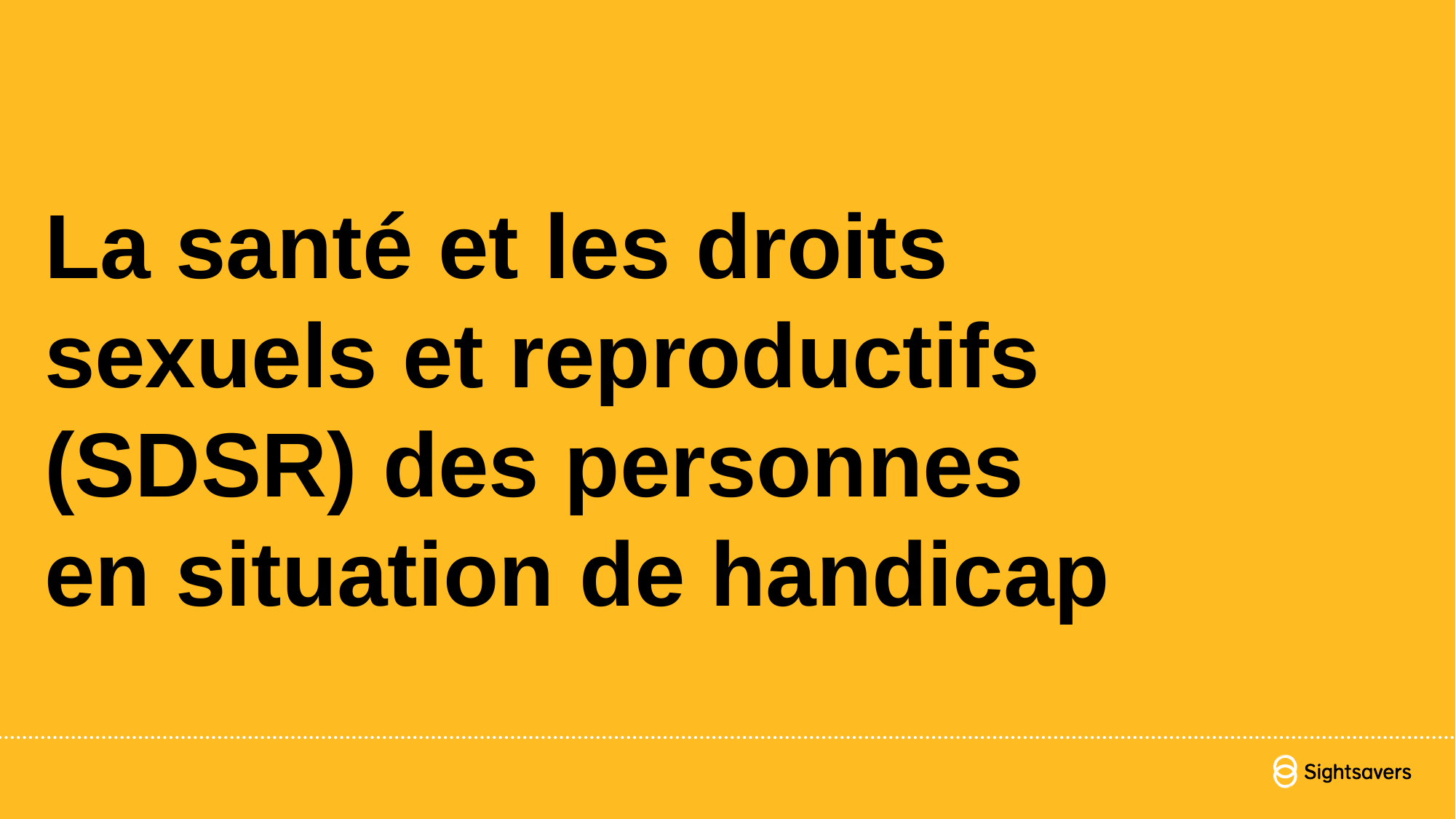

# La santé et les droits sexuels et reproductifs (SDSR) des personnes en situation de handicap